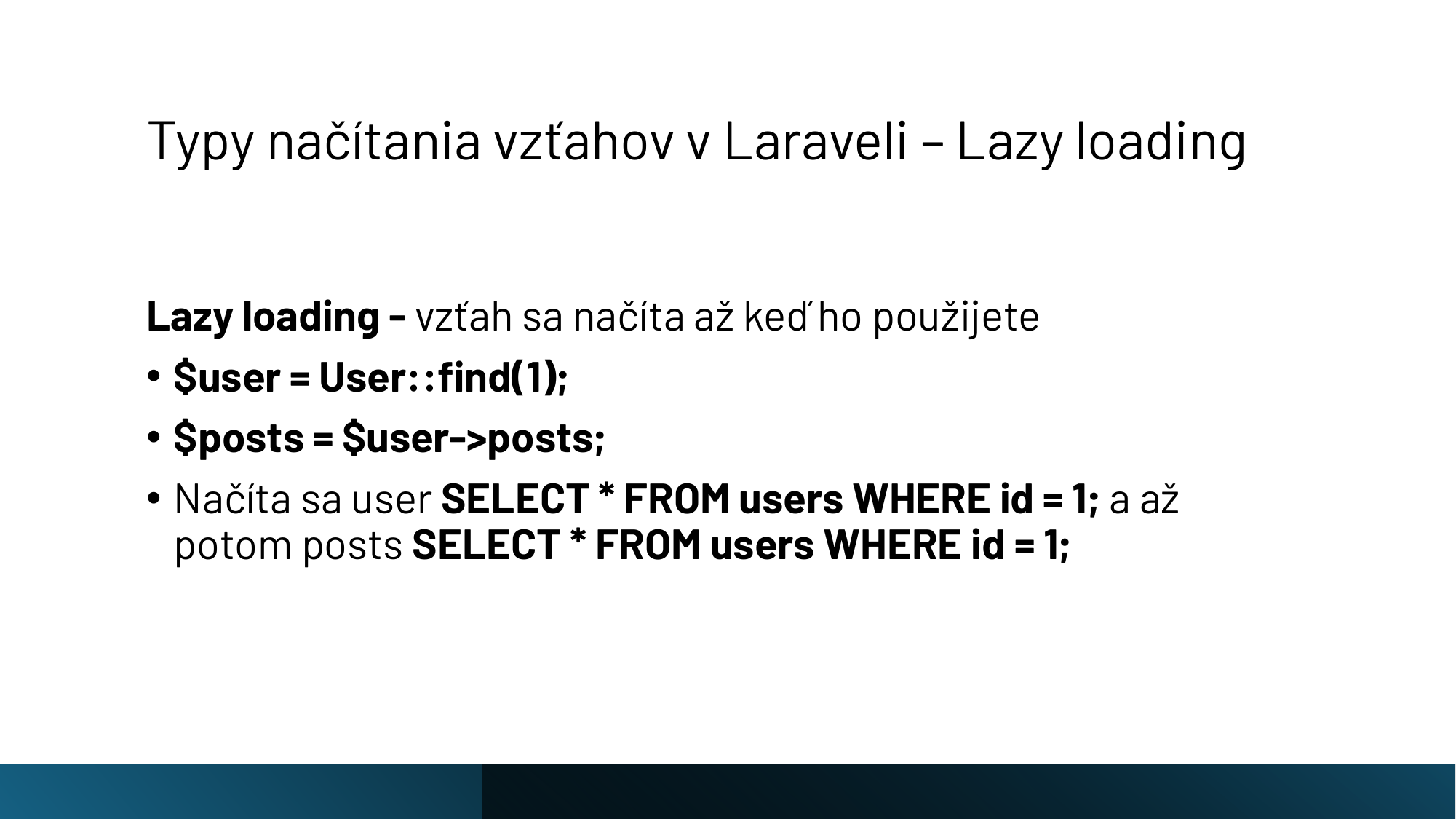

# Typy načítania vzťahov v Laraveli – Lazy loading
Lazy loading - vzťah sa načíta až keď ho použijete
$user = User::find(1);
$posts = $user->posts;
Načíta sa user SELECT * FROM users WHERE id = 1; a až potom posts SELECT * FROM users WHERE id = 1;